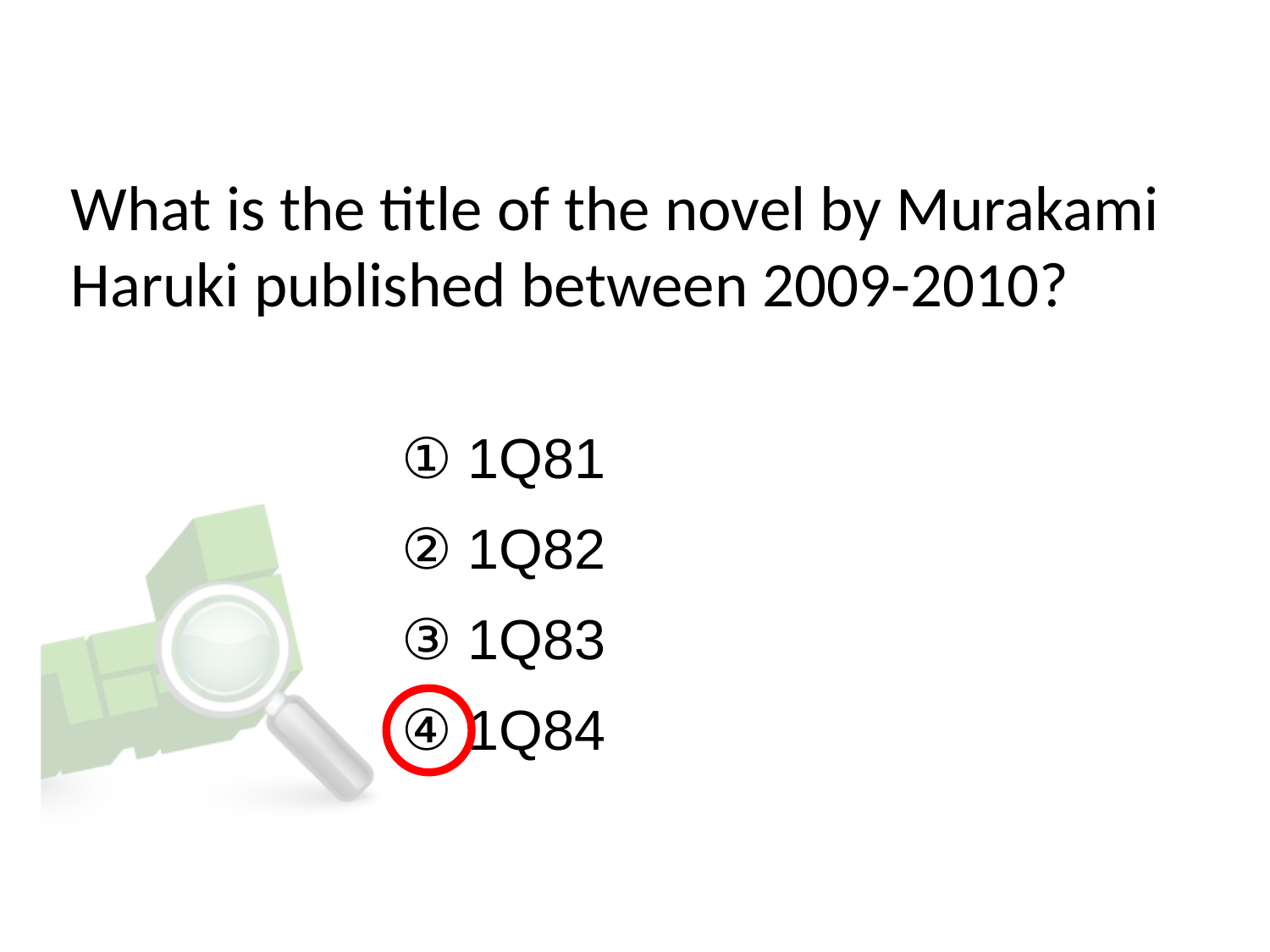

# What is the title of the novel by Murakami Haruki published between 2009-2010?
① 1Q81
② 1Q82
③ 1Q83
④ 1Q84